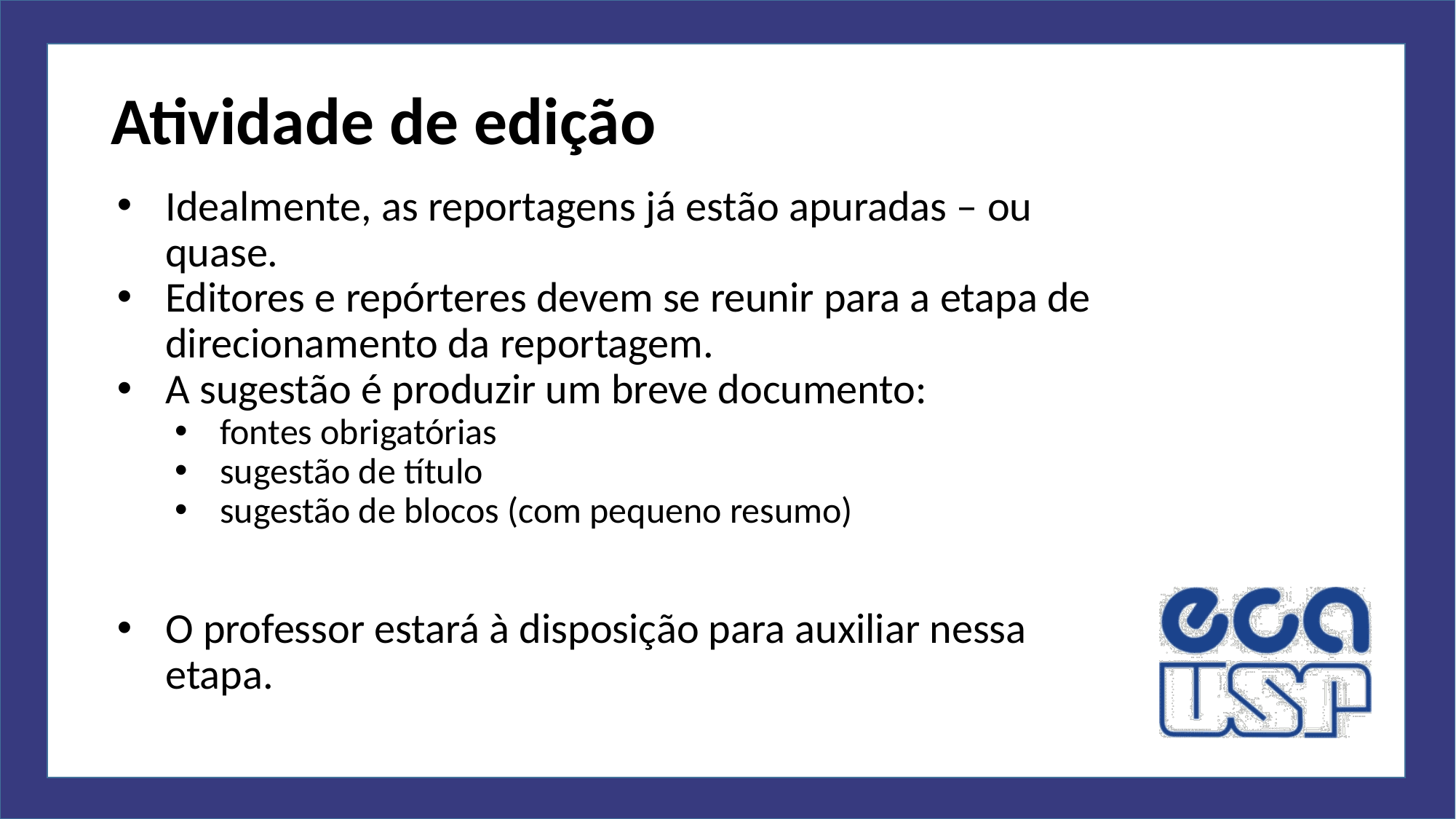

# Atividade de edição
Idealmente, as reportagens já estão apuradas – ou quase.
Editores e repórteres devem se reunir para a etapa de direcionamento da reportagem.
A sugestão é produzir um breve documento:
fontes obrigatórias
sugestão de título
sugestão de blocos (com pequeno resumo)

O professor estará à disposição para auxiliar nessa etapa.